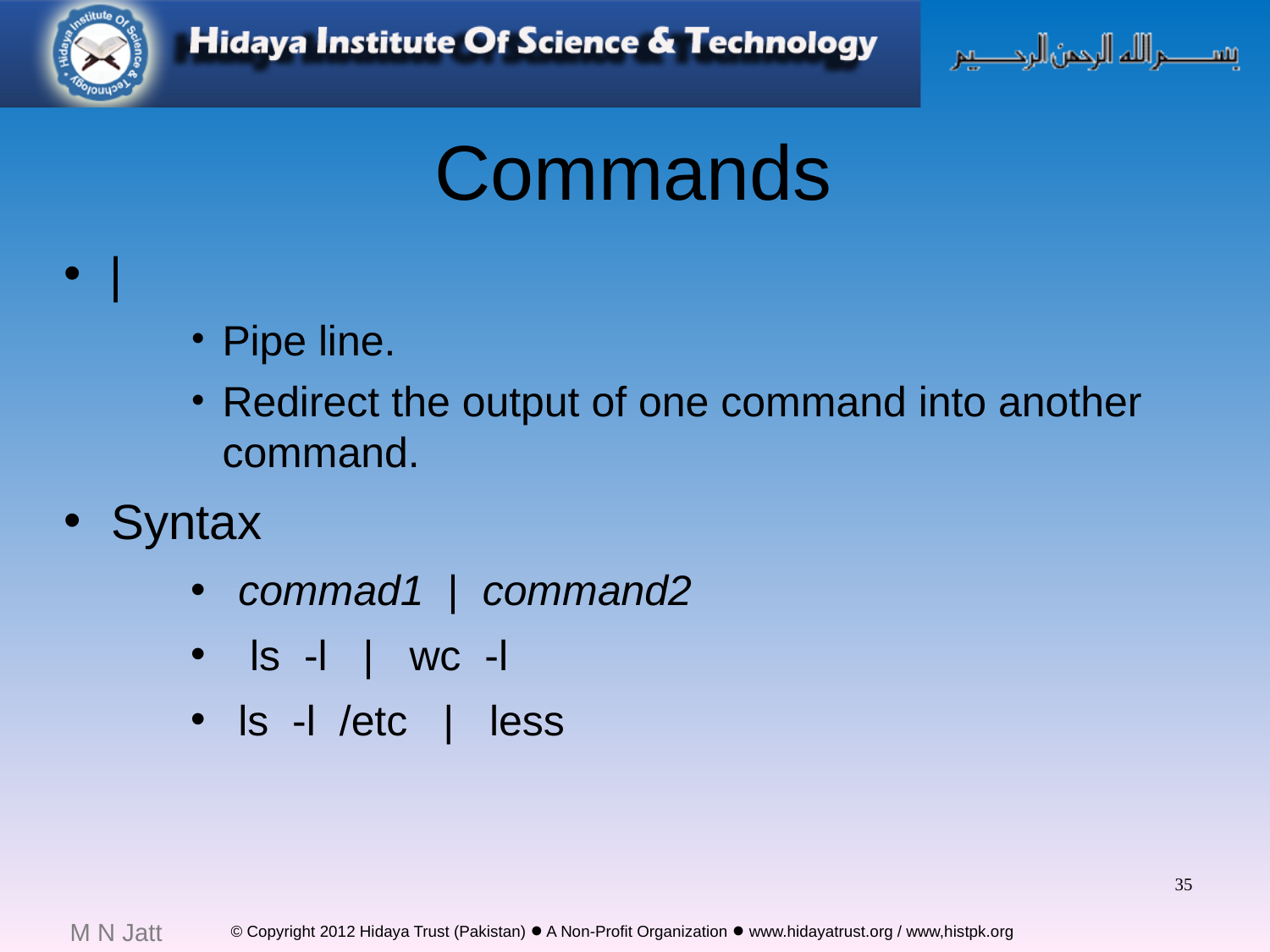

# Commands
|
Pipe line.
Redirect the output of one command into another command.
Syntax
commad1  |  command2
 ls  -l   |   wc  -l
ls  -l  /etc   |   less

35